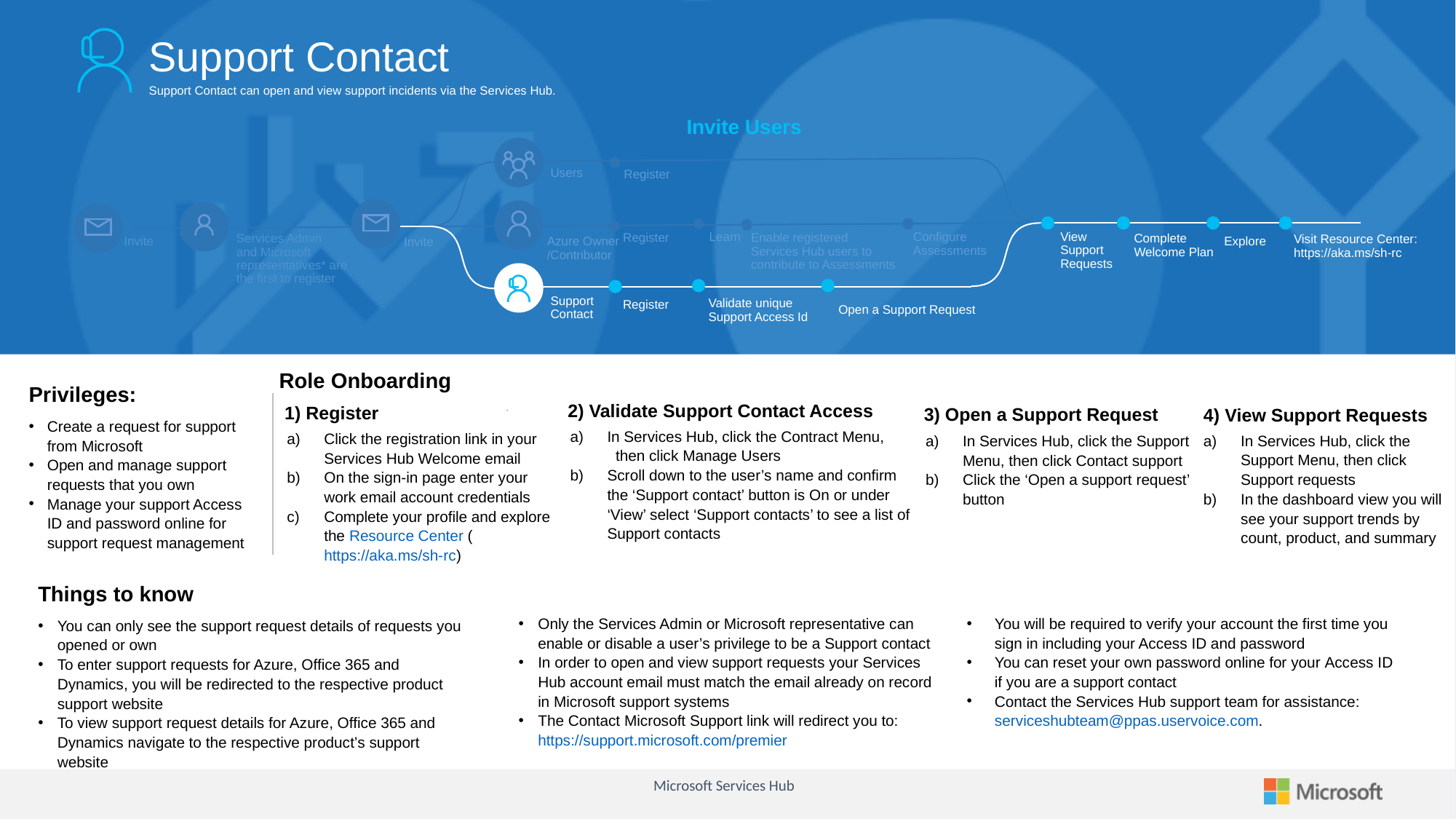

Support Contact
Support Contact can open and view support incidents via the Services Hub.

Invite Users

Users
Register

Register

Learn
Invite
Configure  Assessments
Explore

Invite

Visit Resource Center: https://aka.ms/sh-rc
Azure Owner /Contributor

Complete Welcome Plan
Enable registered Services Hub users to contribute to Assessments
View Support Requests
Services Admin
and Microsoft representatives* are the first to register

Register

Support Contact
Validate unique
Support Access Id
Open a Support Request
Role Onboarding
Privileges:
Create a request for support from Microsoft
Open and manage support requests that you own
Manage your support Access ID and password online for support request management
 3) Open a Support Request
In Services Hub, click the Support Menu, then click Contact support
Click the ‘Open a support request’ button
 2) Validate Support Contact Access
In Services Hub, click the Contract Menu,           then click Manage Users
Scroll down to the user’s name and confirm the ‘Support contact’ button is On or under ‘View’ select ‘Support contacts’ to see a list of Support contacts
 1) Register
Click the registration link in your Services Hub Welcome email
On the sign-in page enter your work email account credentials
Complete your profile and explore the Resource Center (https://aka.ms/sh-rc)
4) View Support Requests
In Services Hub, click the
Support Menu, then click Support requests
In the dashboard view you will see your support trends by count, product, and summary
Things to know
You can only see the support request details of requests you opened or own
To enter support requests for Azure, Office 365 and Dynamics, you will be redirected to the respective product support website
To view support request details for Azure, Office 365 and Dynamics navigate to the respective product’s support website
Only the Services Admin or Microsoft representative can enable or disable a user’s privilege to be a Support contact
In order to open and view support requests your Services Hub account email must match the email already on record in Microsoft support systems
The Contact Microsoft Support link will redirect you to: https://support.microsoft.com/premier
You will be required to verify your account the first time you sign in including your Access ID and password
You can reset your own password online for your Access ID if you are a support contact
Contact the Services Hub support team for assistance: serviceshubteam@ppas.uservoice.com.